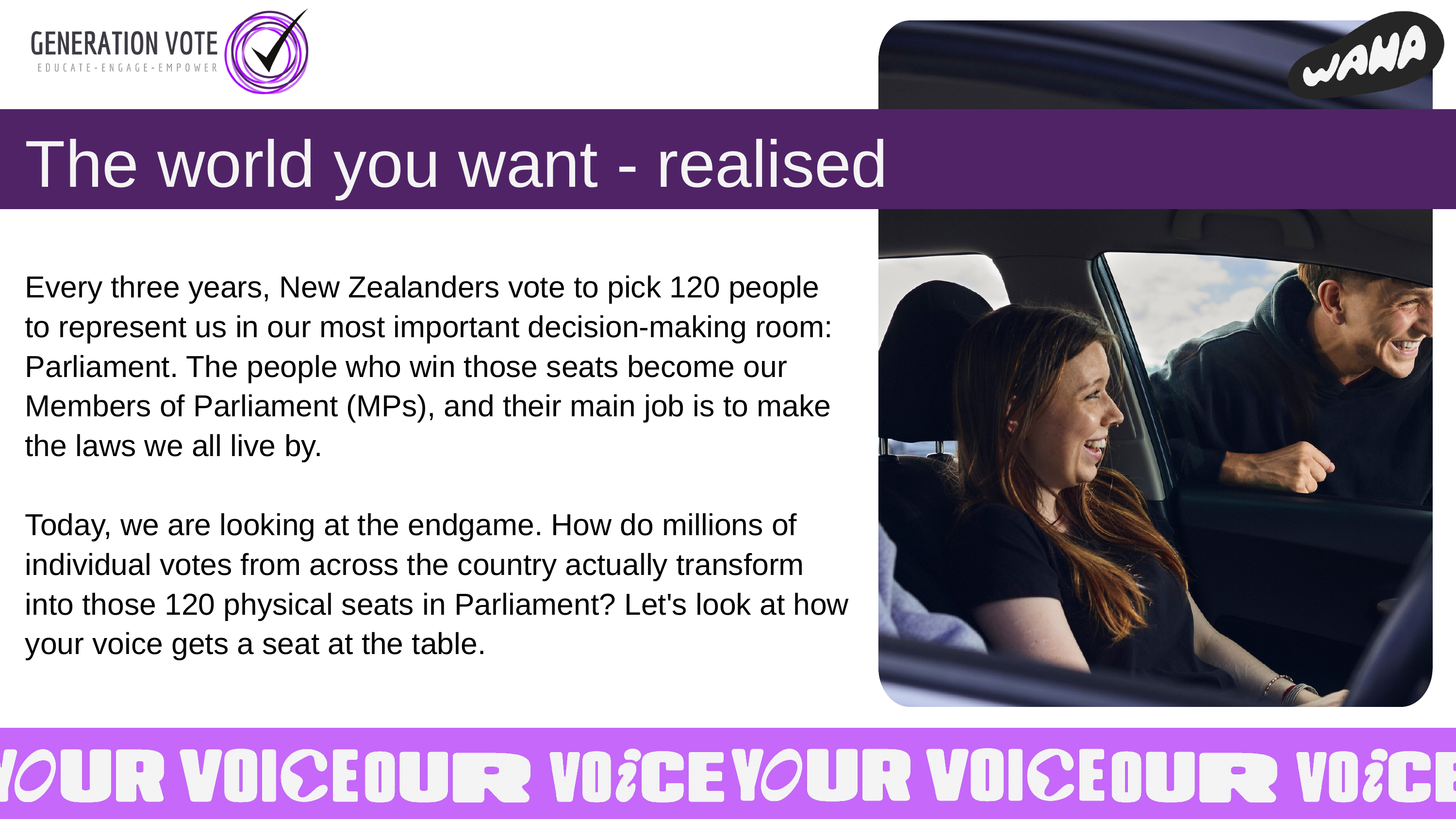

The world you want - realised

Every three years, New Zealanders vote to pick 120 people to represent us in our most important decision-making room: Parliament. The people who win those seats become our Members of Parliament (MPs), and their main job is to make the laws we all live by.

Today, we are looking at the endgame. How do millions of individual votes from across the country actually transform into those 120 physical seats in Parliament? Let's look at how your voice gets a seat at the table.